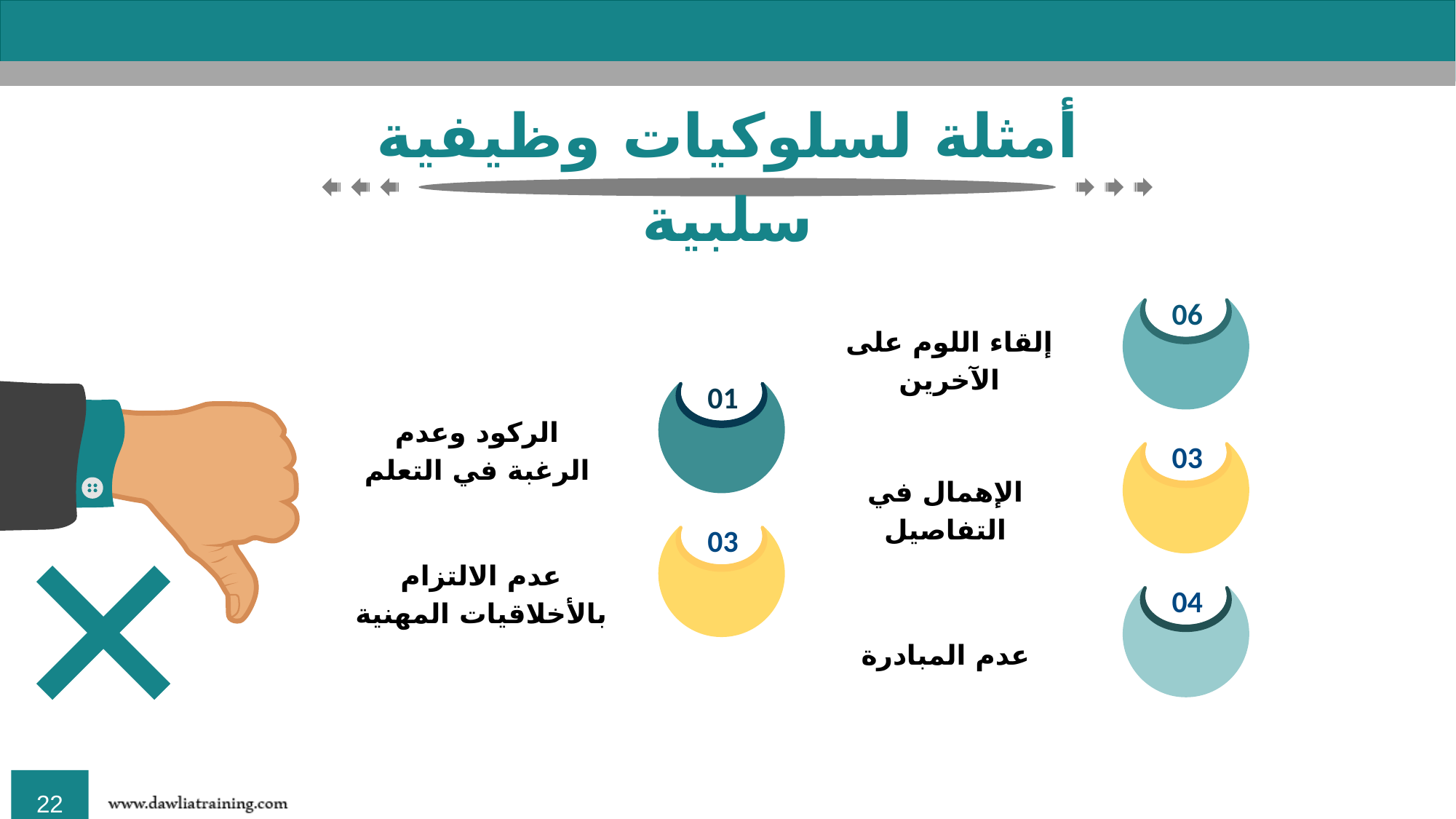

أمثلة لسلوكيات وظيفية سلبية

06

إلقاء اللوم على الآخرين
01

الركود وعدم الرغبة في التعلم

03

الإهمال في التفاصيل
03

عدم الالتزام بالأخلاقيات المهنية

04

عدم المبادرة